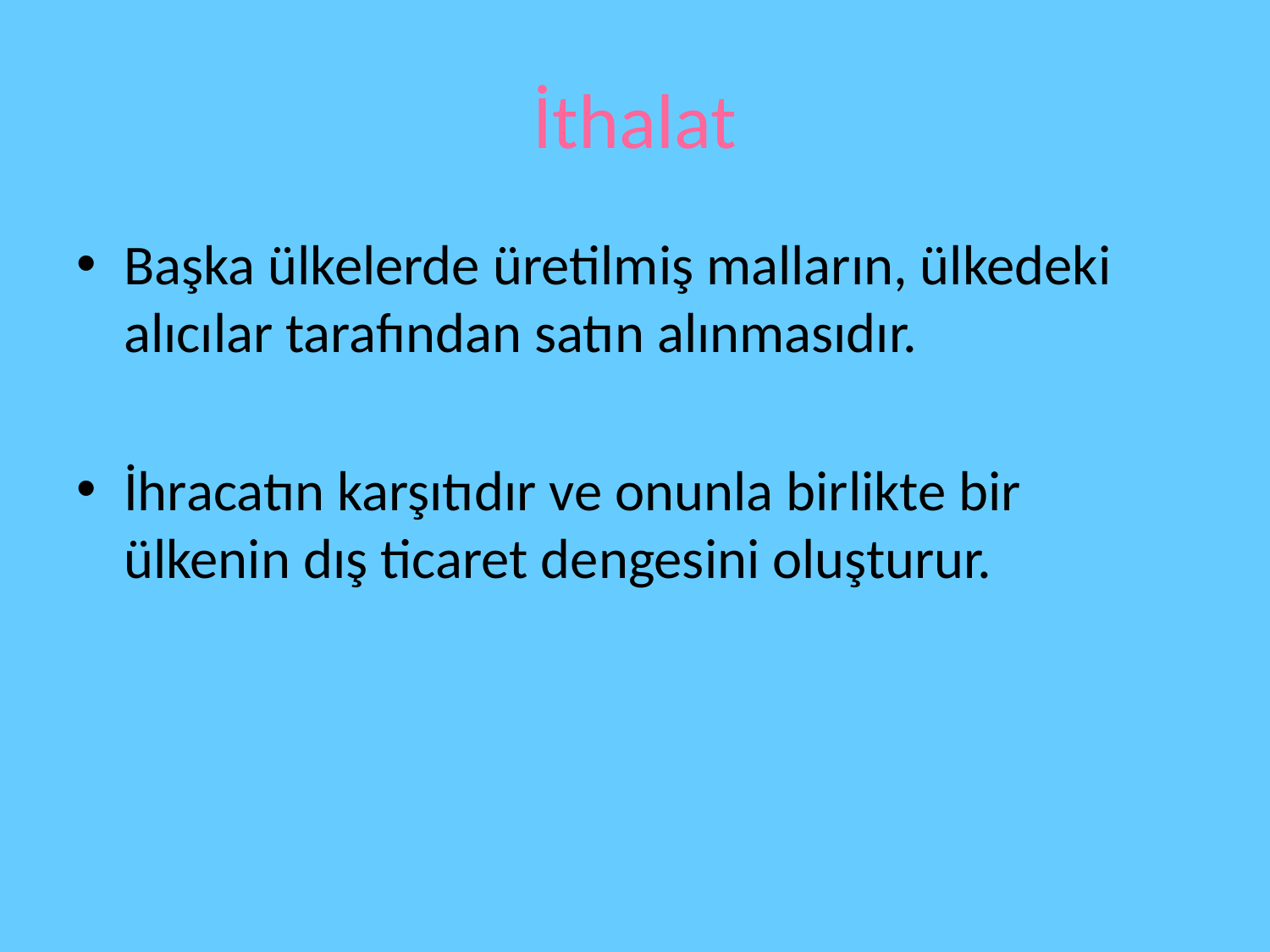

# İthalat
Başka ülkelerde üretilmiş malların, ülkedeki alıcılar tarafından satın alınmasıdır.

İhracatın karşıtıdır ve onunla birlikte bir ülkenin dış ticaret dengesini oluşturur.